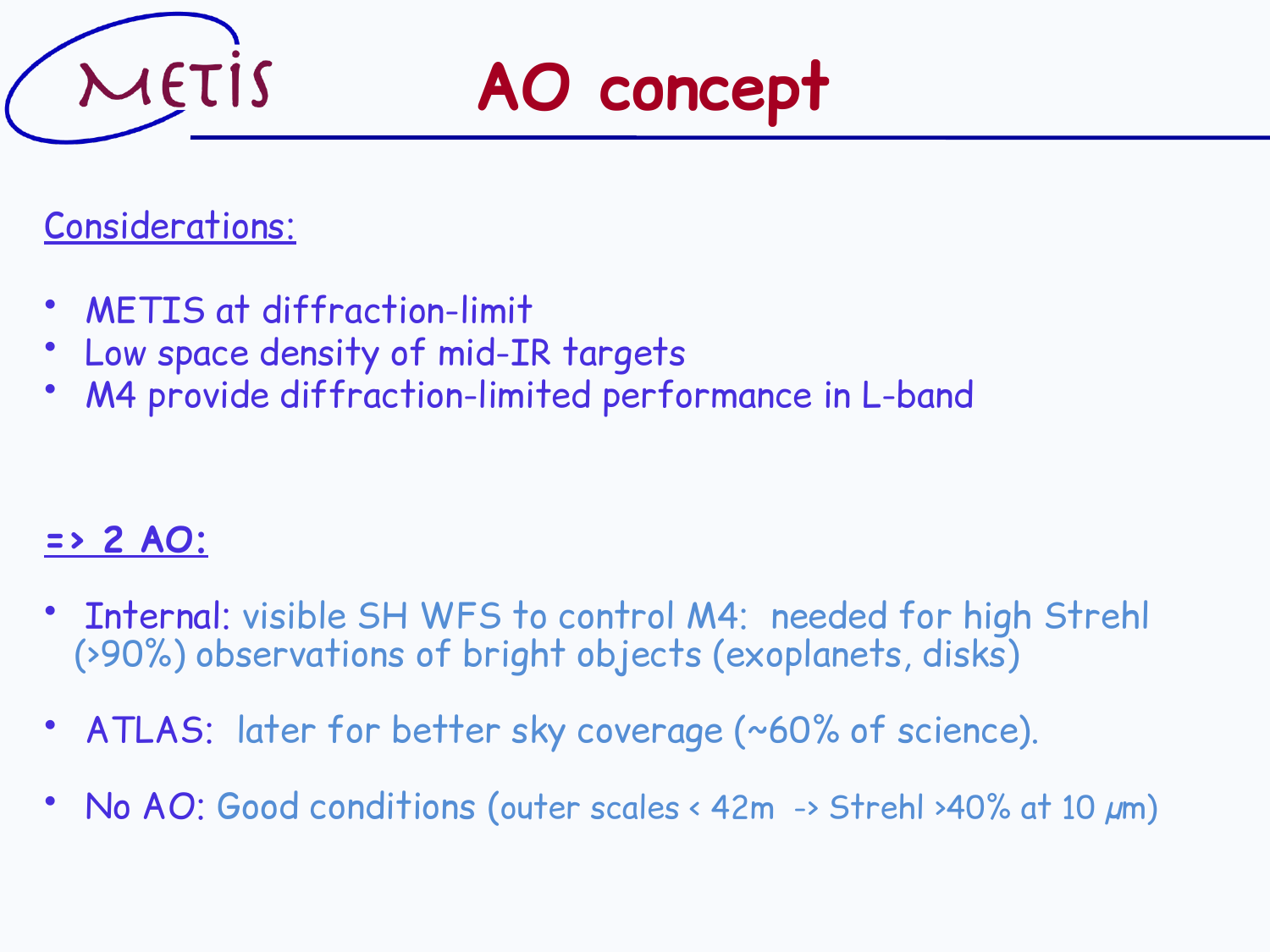

# AO concept
Considerations:

 METIS at diffraction-limit
 Low space density of mid-IR targets
 M4 provide diffraction-limited performance in L-band
=> 2 AO:

 Internal: visible SH WFS to control M4:  needed for high Strehl (>90%) observations of bright objects (exoplanets, disks)

 ATLAS:  later for better sky coverage (~60% of science).

 No AO: Good conditions (outer scales < 42m  -> Strehl >40% at 10 µm)